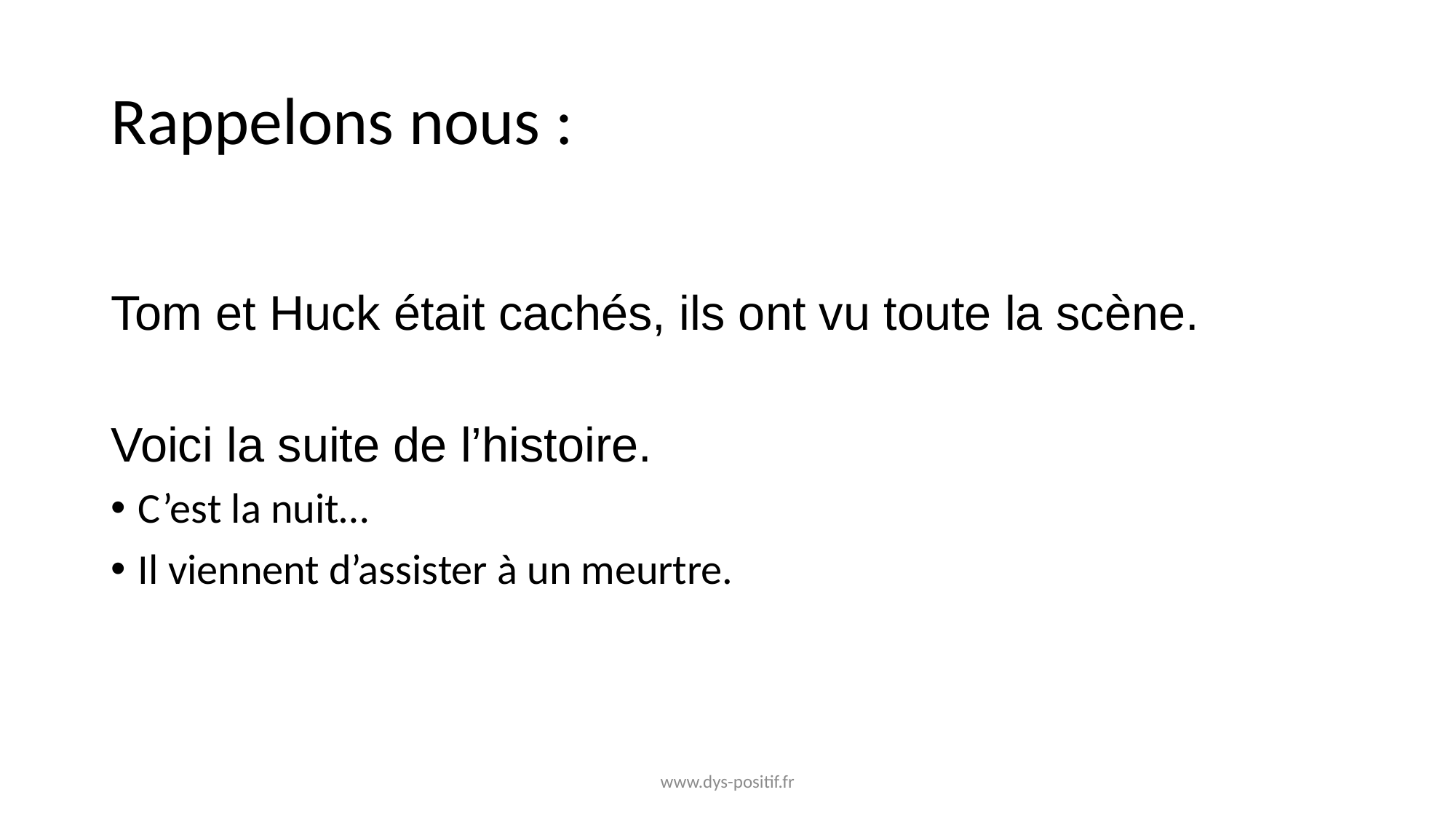

# Rappelons nous :
Tom et Huck était cachés, ils ont vu toute la scène.
Voici la suite de l’histoire.
C’est la nuit…
Il viennent d’assister à un meurtre.
www.dys-positif.fr